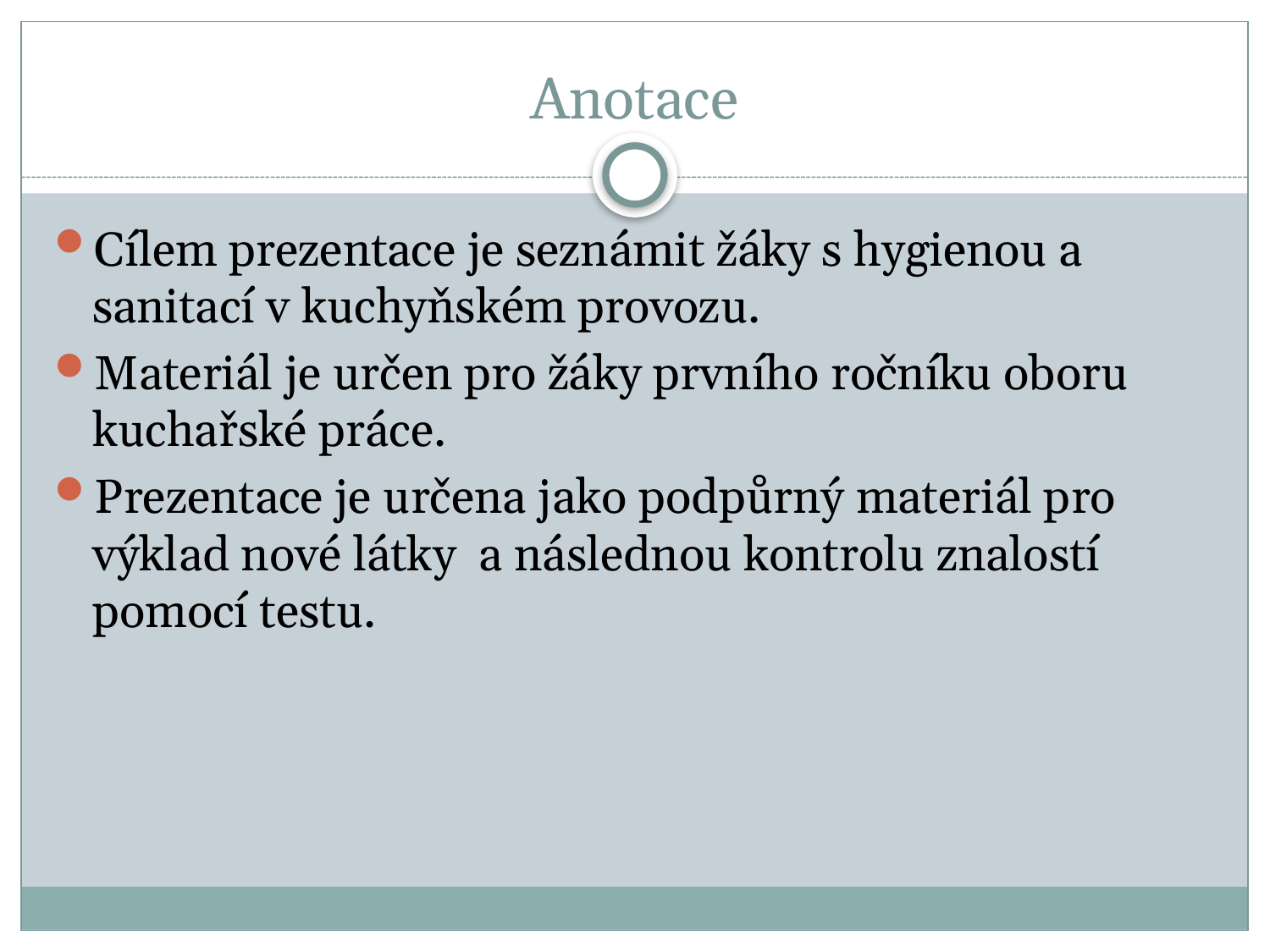

# Anotace
Cílem prezentace je seznámit žáky s hygienou a sanitací v kuchyňském provozu.
Materiál je určen pro žáky prvního ročníku oboru kuchařské práce.
Prezentace je určena jako podpůrný materiál pro výklad nové látky  a následnou kontrolu znalostí pomocí testu.